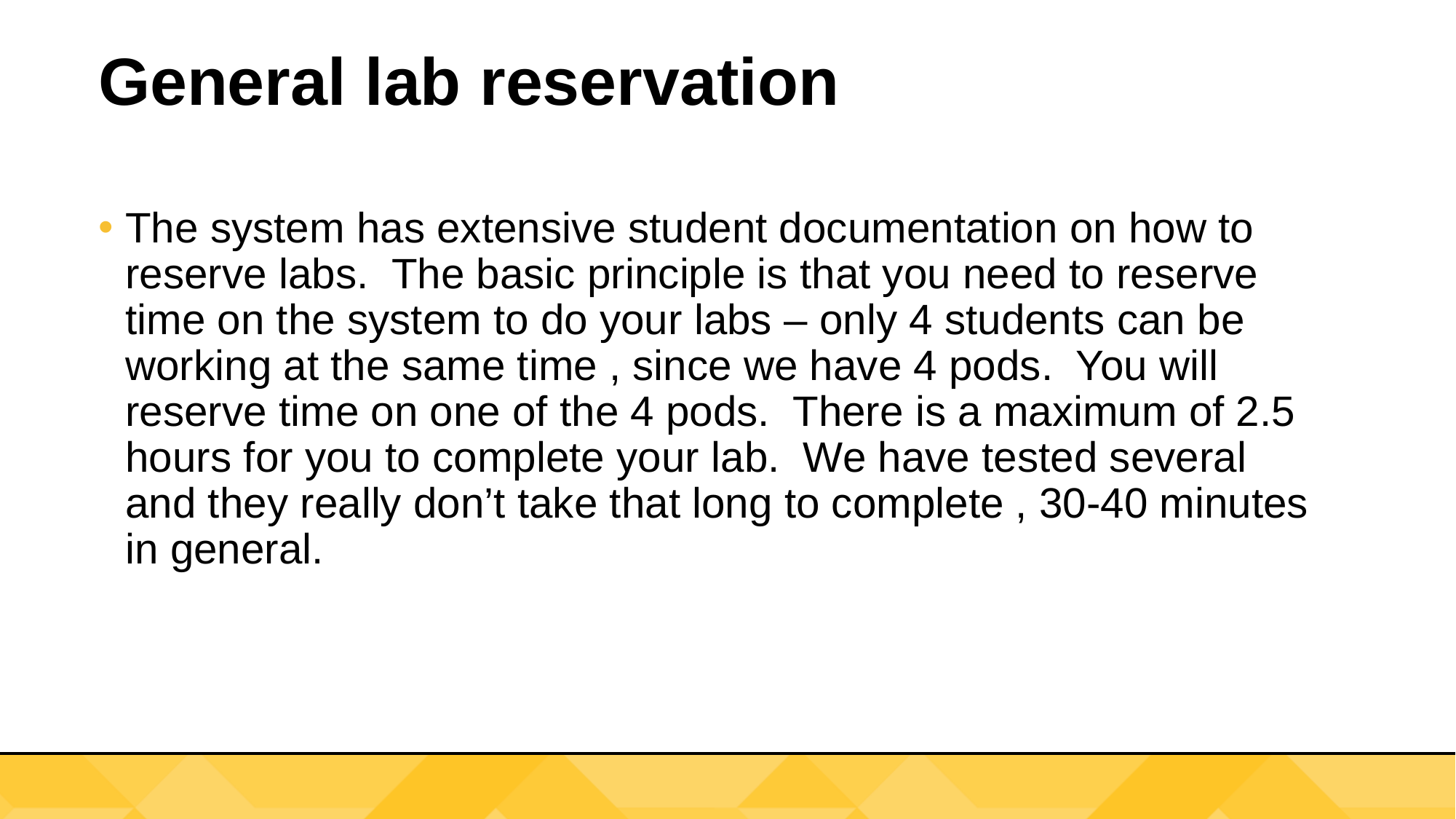

# General lab reservation

The system has extensive student documentation on how to reserve labs.  The basic principle is that you need to reserve time on the system to do your labs – only 4 students can be working at the same time , since we have 4 pods.  You will reserve time on one of the 4 pods.  There is a maximum of 2.5 hours for you to complete your lab.  We have tested several and they really don’t take that long to complete , 30-40 minutes in general.